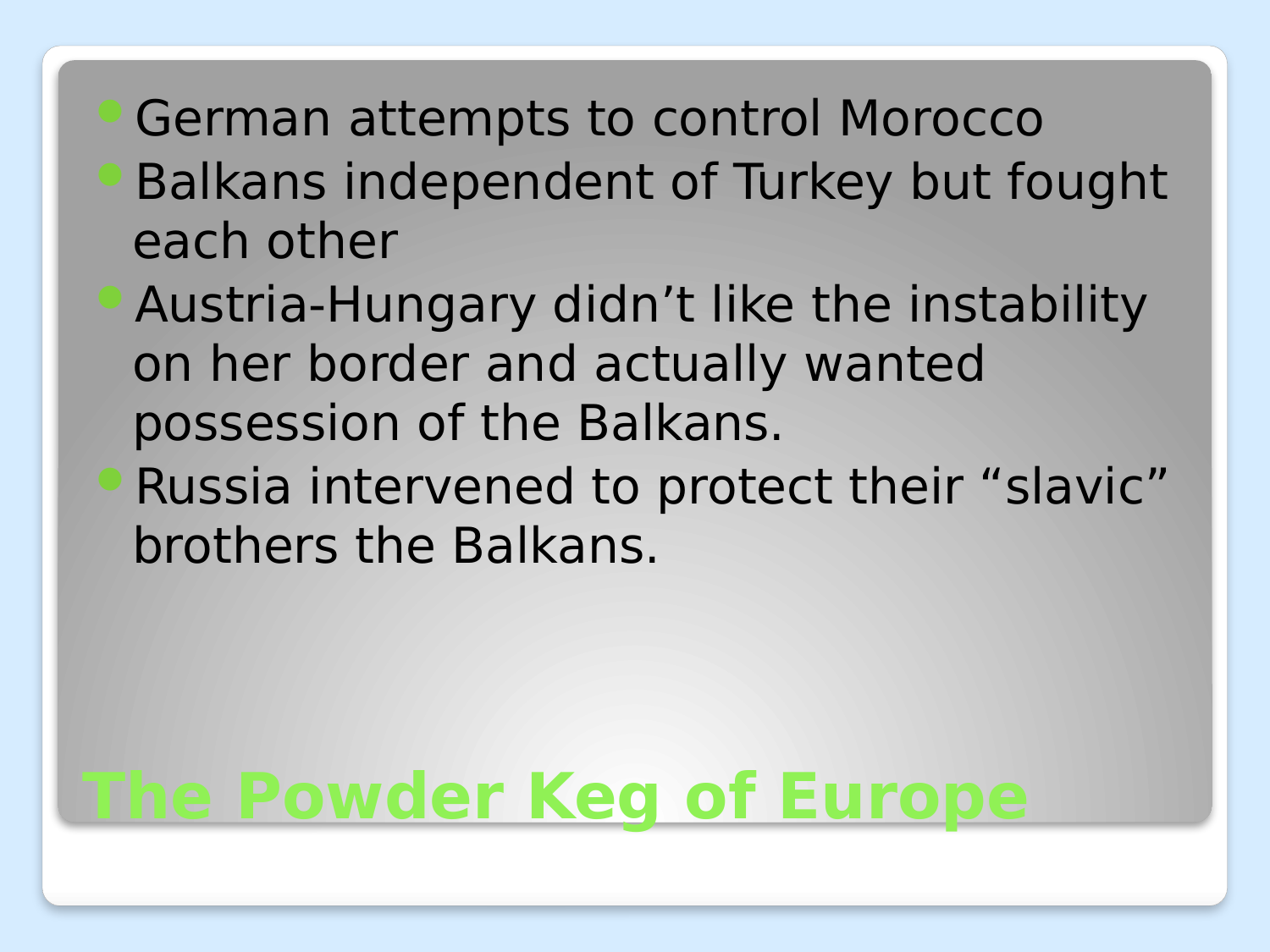

German attempts to control Morocco
Balkans independent of Turkey but fought each other
Austria-Hungary didn’t like the instability on her border and actually wanted possession of the Balkans.
Russia intervened to protect their “slavic” brothers the Balkans.
# The Powder Keg of Europe